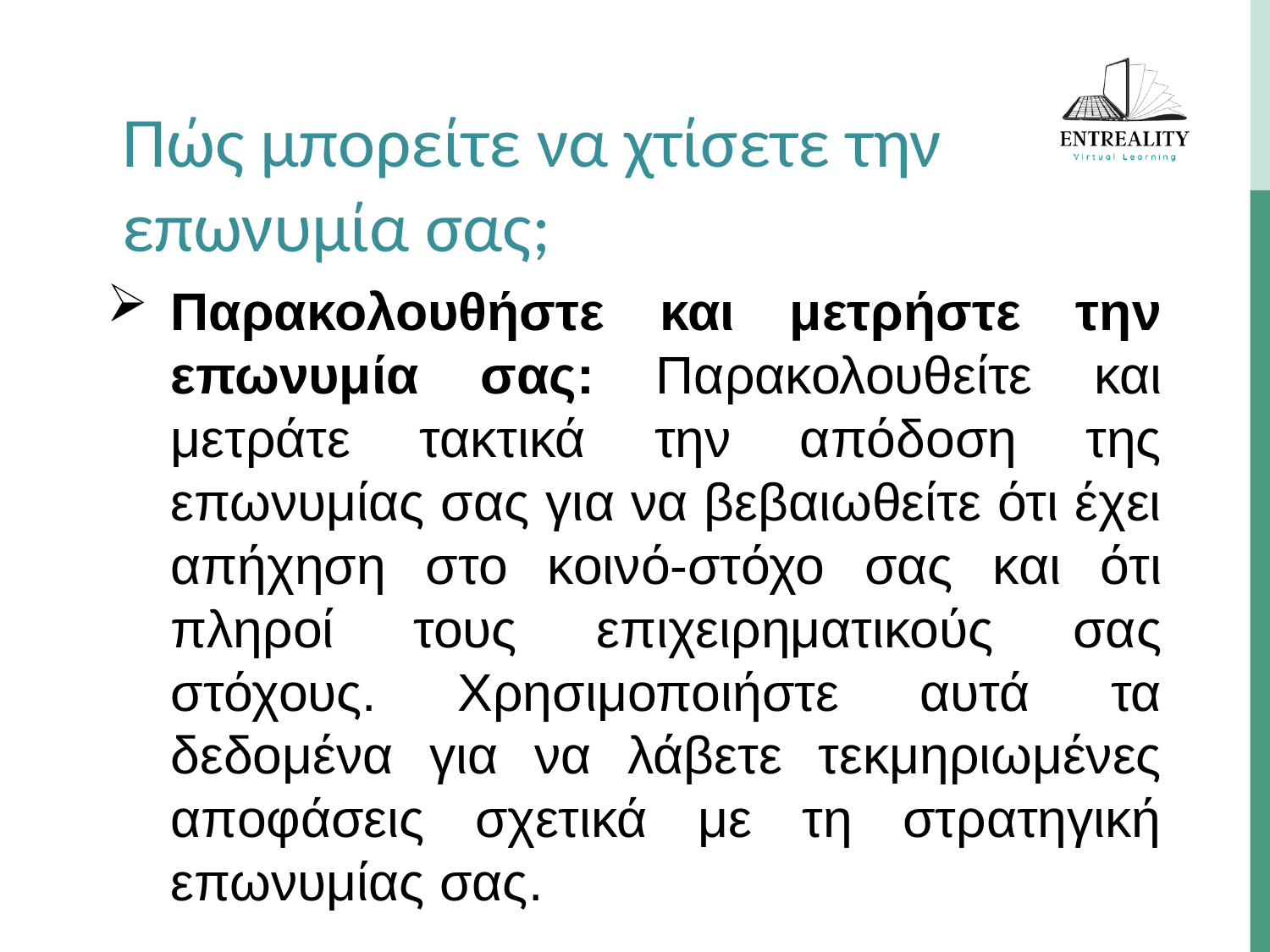

Πώς μπορείτε να χτίσετε την επωνυμία σας;
Παρακολουθήστε και μετρήστε την επωνυμία σας: Παρακολουθείτε και μετράτε τακτικά την απόδοση της επωνυμίας σας για να βεβαιωθείτε ότι έχει απήχηση στο κοινό-στόχο σας και ότι πληροί τους επιχειρηματικούς σας στόχους. Χρησιμοποιήστε αυτά τα δεδομένα για να λάβετε τεκμηριωμένες αποφάσεις σχετικά με τη στρατηγική επωνυμίας σας.